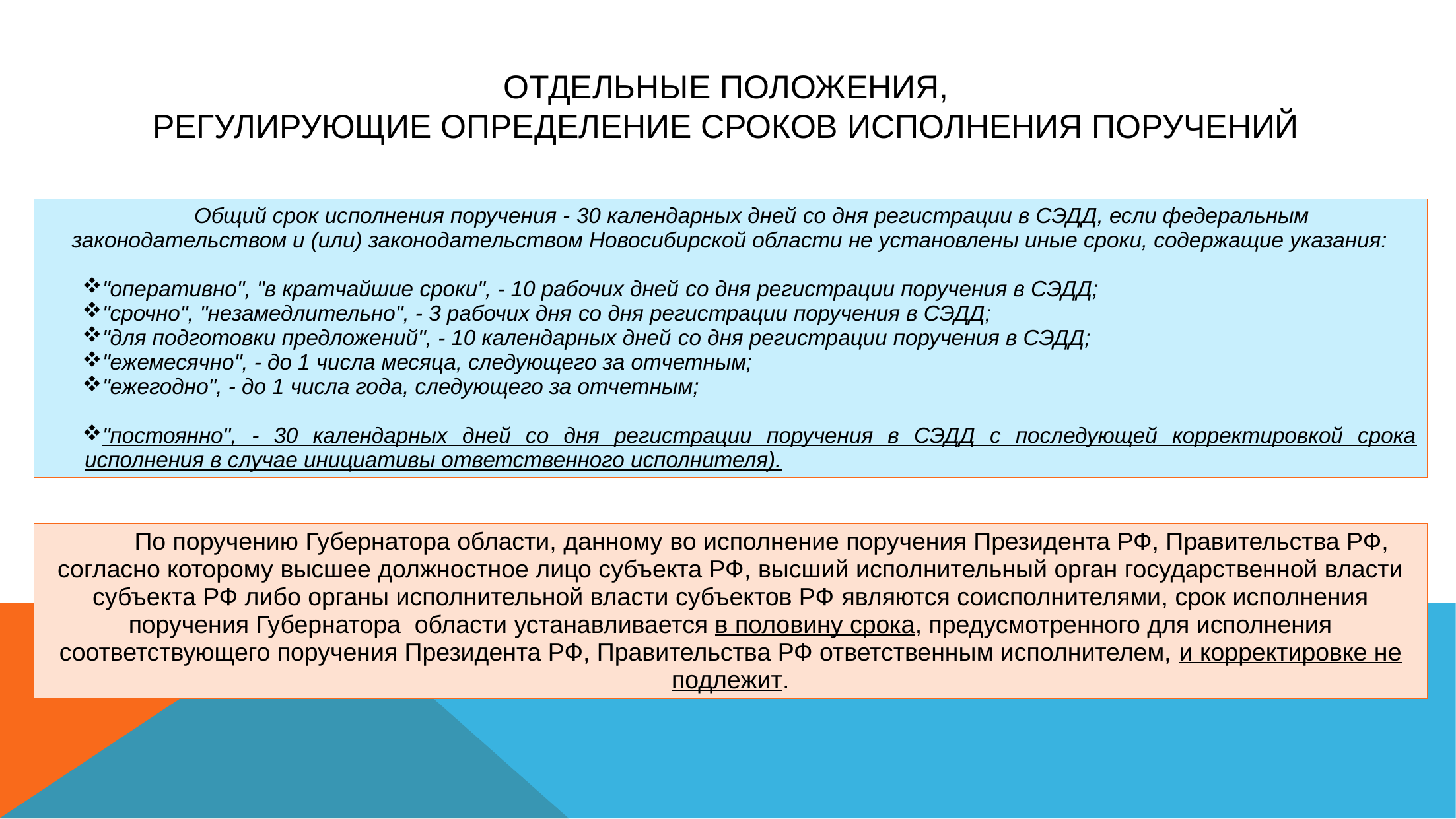

# отдельные положения, регулирующие определение сроков исполнения поручений
       Общий срок исполнения поручения - 30 календарных дней со дня регистрации в СЭДД, если федеральным законодательством и (или) законодательством Новосибирской области не установлены иные сроки, содержащие указания:

"оперативно", "в кратчайшие сроки", - 10 рабочих дней со дня регистрации поручения в СЭДД;
"срочно", "незамедлительно", - 3 рабочих дня со дня регистрации поручения в СЭДД;
"для подготовки предложений", - 10 календарных дней со дня регистрации поручения в СЭДД;
"ежемесячно", - до 1 числа месяца, следующего за отчетным;
"ежегодно", - до 1 числа года, следующего за отчетным;

"постоянно", - 30 календарных дней со дня регистрации поручения в СЭДД с последующей корректировкой срока исполнения в случае инициативы ответственного исполнителя).
         По поручению Губернатора области, данному во исполнение поручения Президента РФ, Правительства РФ, согласно которому высшее должностное лицо субъекта РФ, высший исполнительный орган государственной власти субъекта РФ либо органы исполнительной власти субъектов РФ являются соисполнителями, срок исполнения поручения Губернатора  области устанавливается в половину срока, предусмотренного для исполнения соответствующего поручения Президента РФ, Правительства РФ ответственным исполнителем, и корректировке не подлежит.